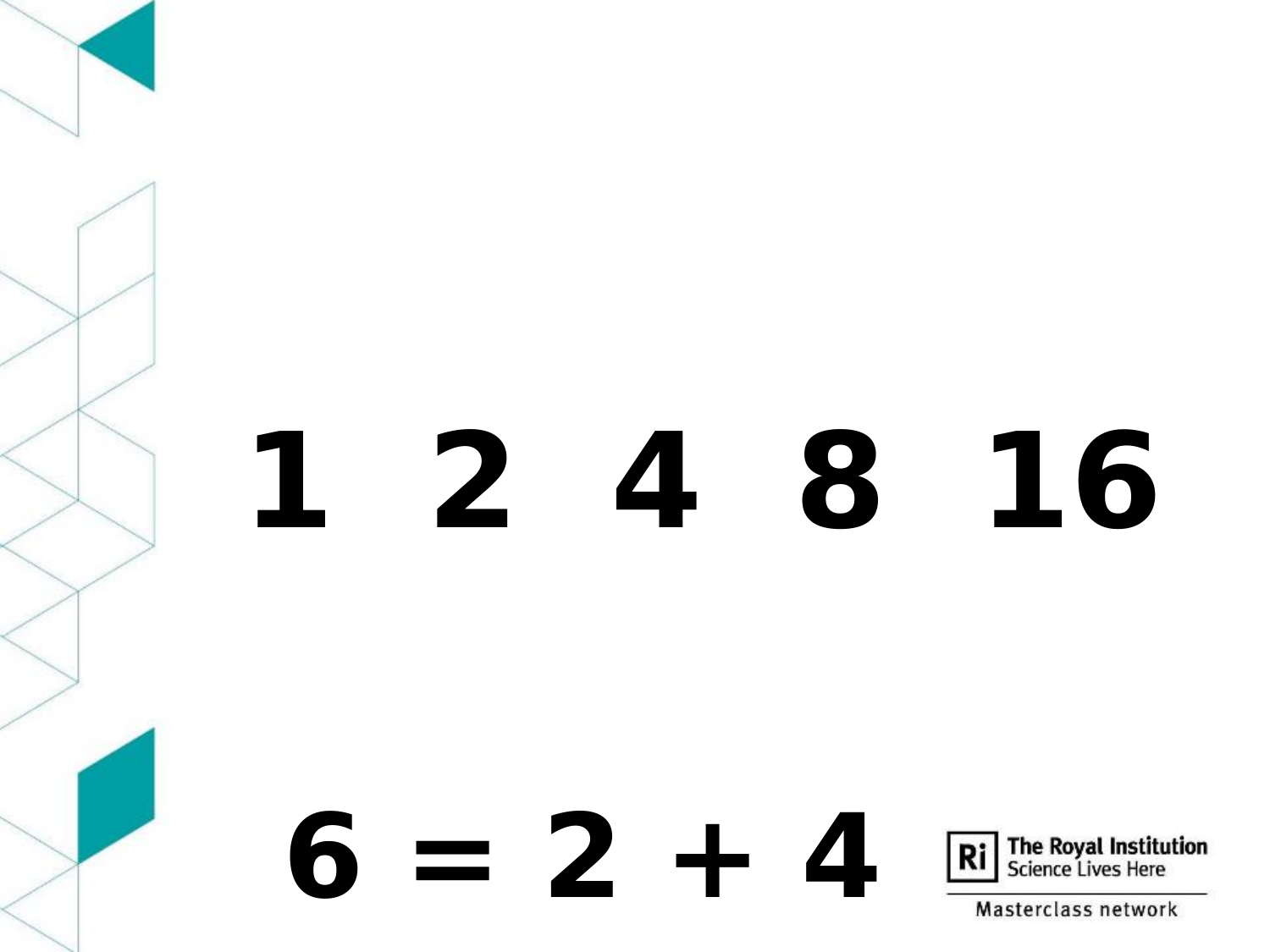

1  2  4  8  16
6 = 2 + 4